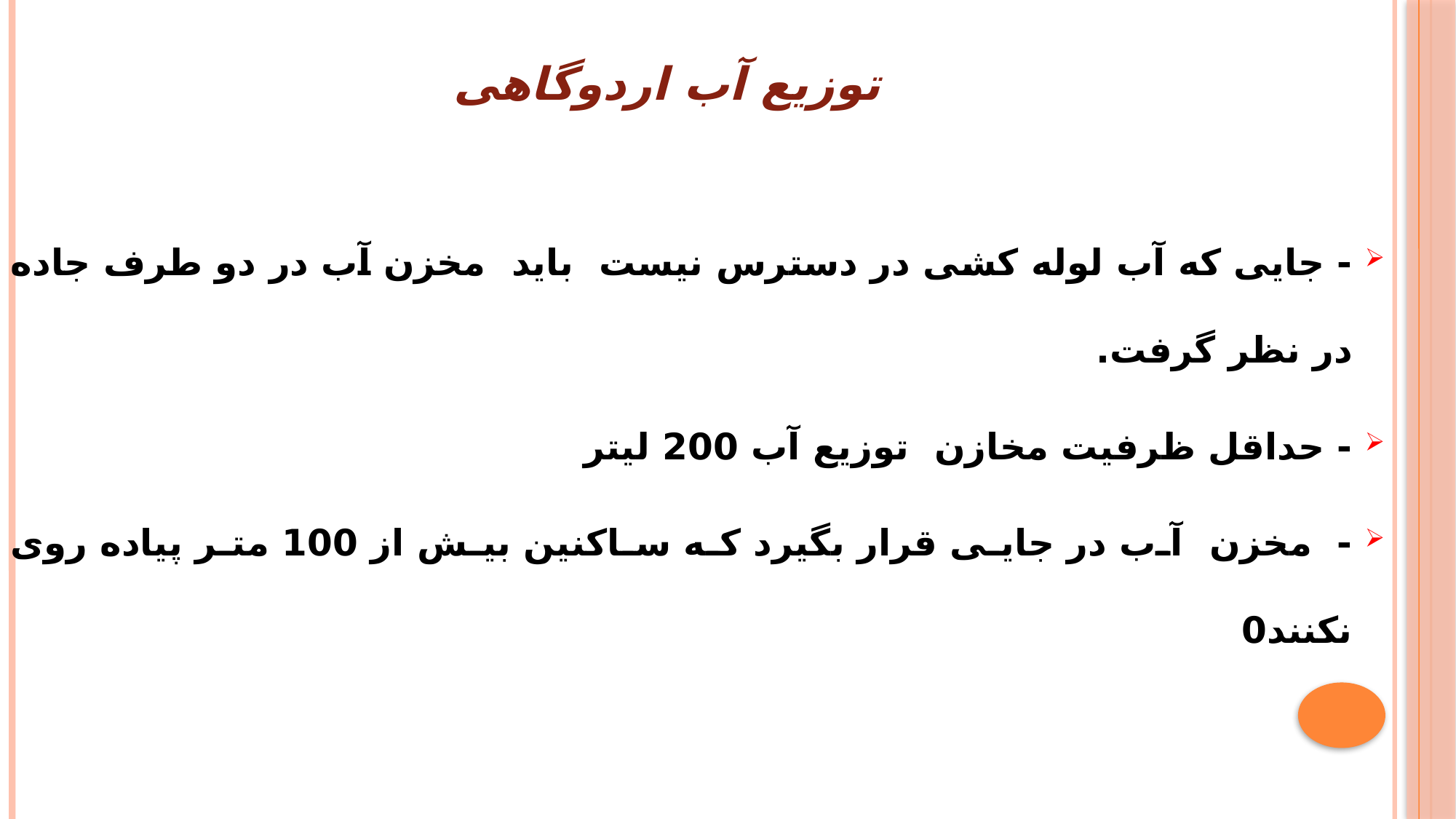

# توزیع آب اردوگاهی
- جایی که آب لوله کشی در دسترس نیست  باید  مخزن آب در دو طرف جاده در نظر گرفت.
- حداقل ظرفیت مخازن  توزیع آب 200 لیتر
-  مخزن آب در جایی قرار بگیرد که ساکنین بیش از 100 متر پیاده روی نکنند0